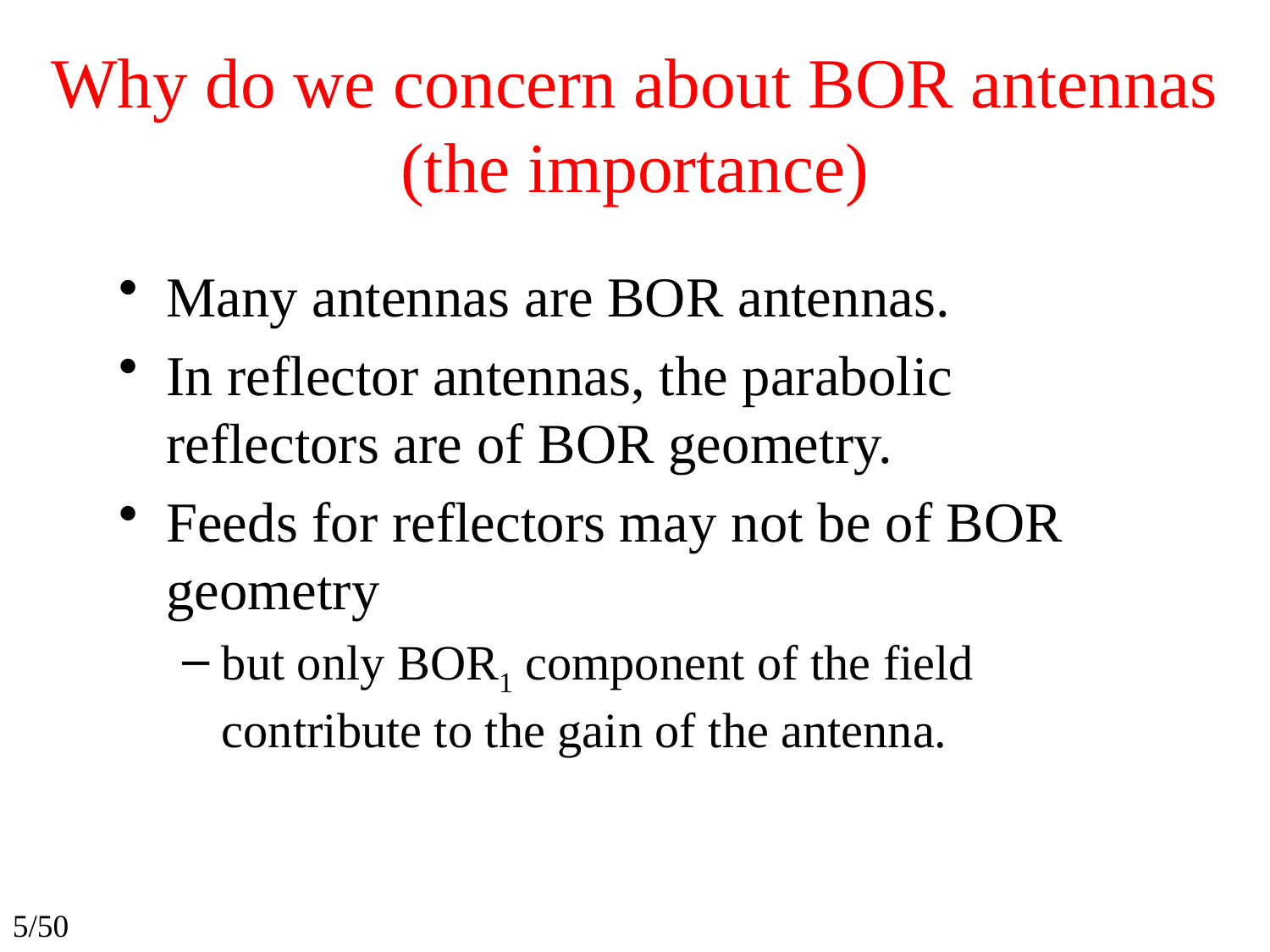

# Why do we concern about BOR antennas (the importance)
Many antennas are BOR antennas.
In reflector antennas, the parabolic reflectors are of BOR geometry.
Feeds for reflectors may not be of BOR geometry
but only BOR1 component of the field contribute to the gain of the antenna.